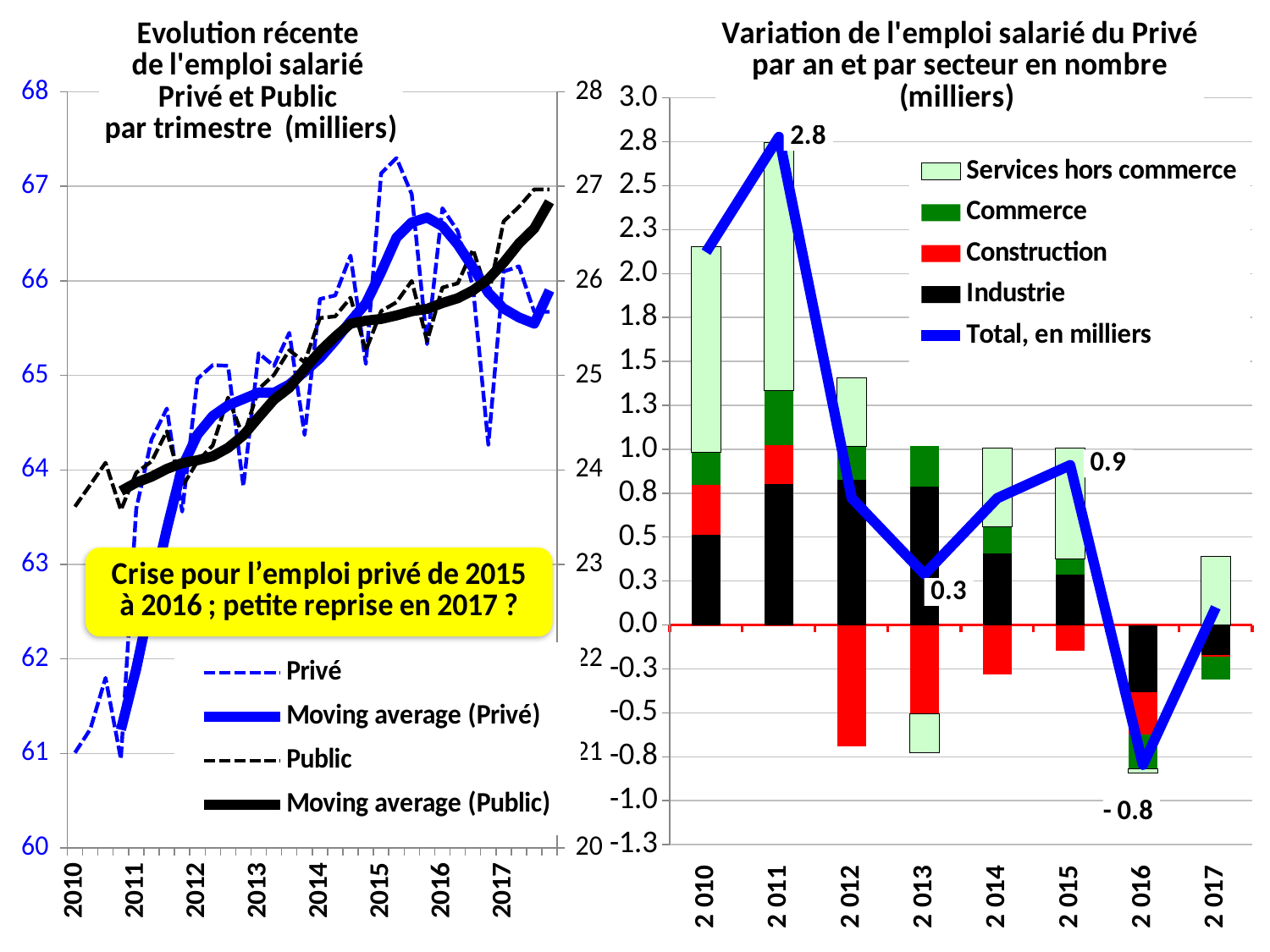

### Chart: Evolution récente
de l'emploi salarié
Privé et Public
par trimestre  (milliers)

| Category | Privé | Public |
|---|---|---|
| 2010.0 | 61.007488 | 23.610865 |
|  | 61.25539 | 23.841493 |
|  | 61.799307 | 24.075586 |
|  | 60.939902 | 23.574719 |
| 2011.0 | 63.584932 | 23.96970199999998 |
|  | 64.32235699999985 | 24.089787 |
|  | 64.64900799999998 | 24.408485 |
|  | 63.558 | 23.820758 |
| 2012.0 | 64.963754 | 24.088831 |
|  | 65.108464 | 24.258871 |
|  | 65.10123299999998 | 24.764859 |
|  | 63.826726 | 24.348448 |
| 2013.0 | 65.23437200000001 | 24.855735 |
|  | 65.09953899999998 | 25.005896 |
|  | 65.45057800000001 | 25.266431 |
|  | 64.36953199999998 | 25.139068 |
| 2014.0 | 65.807353 | 25.606588 |
|  | 65.845827 | 25.623685 |
|  | 66.267285 | 25.821339 |
|  | 65.12067599999995 | 25.2623399999999 |
| 2015.0 | 67.13593899999977 | 25.679651 |
|  | 67.298822 | 25.772905 |
|  | 66.915606 | 25.998655 |
|  | 65.329184 | 25.361419 |
| 2016.0 | 66.767864 | 25.92833899999998 |
|  | 66.52698199999998 | 25.973405 |
|  | 65.933513 | 26.331325 |
|  | 64.267051 | 25.836826 |
| 2017.0 | 66.098212 | 26.628951 |
|  | 66.15288999999986 | 26.782191 |
|  | 65.67200099999982 | 26.967144 |
|  | 65.67200099999982 | 26.967144 |

### Chart: Variation de l'emploi salarié du Privé par an et par secteur en nombre (milliers)

| Category | Industrie  | Construction | Commerce | Services hors commerce | Total, en milliers |
|---|---|---|---|---|---|
| 2010.0 | 0.514350500000003 | 0.283183749999999 | 0.187463749999999 | 1.169797500000001 | 2.121988000000009 |
| 2011.0 | 0.801026749999998 | 0.221832500000003 | 0.312053250000002 | 1.413007750000002 | 2.778052499999994 |
| 2012.0 | 0.826309499999999 | -0.688708 | 0.192253749999999 | 0.387896249999994 | 0.721469999999996 |
| 2013.0 | 0.78908275 | -0.504755000000002 | 0.227677000000002 | -0.222987249999985 | 0.288461000000012 |
| 2014.0 | 0.4052185 | -0.279771999999999 | 0.15509975 | 0.444743999999996 | 0.72178000000001 |
| 2015.0 | 0.28630675 | -0.145647250000001 | 0.0915907499999999 | 0.630616249999988 | 0.909602499999991 |
| 2016.0 | -0.380048499999999 | -0.24142975 | -0.195536500000001 | -0.0253939999999915 | -0.796035249999988 |
| 2017.0 | -0.169290499999999 | -0.0104450833333329 | -0.132181000000001 | 0.388433500000012 | 0.100515166666668 |